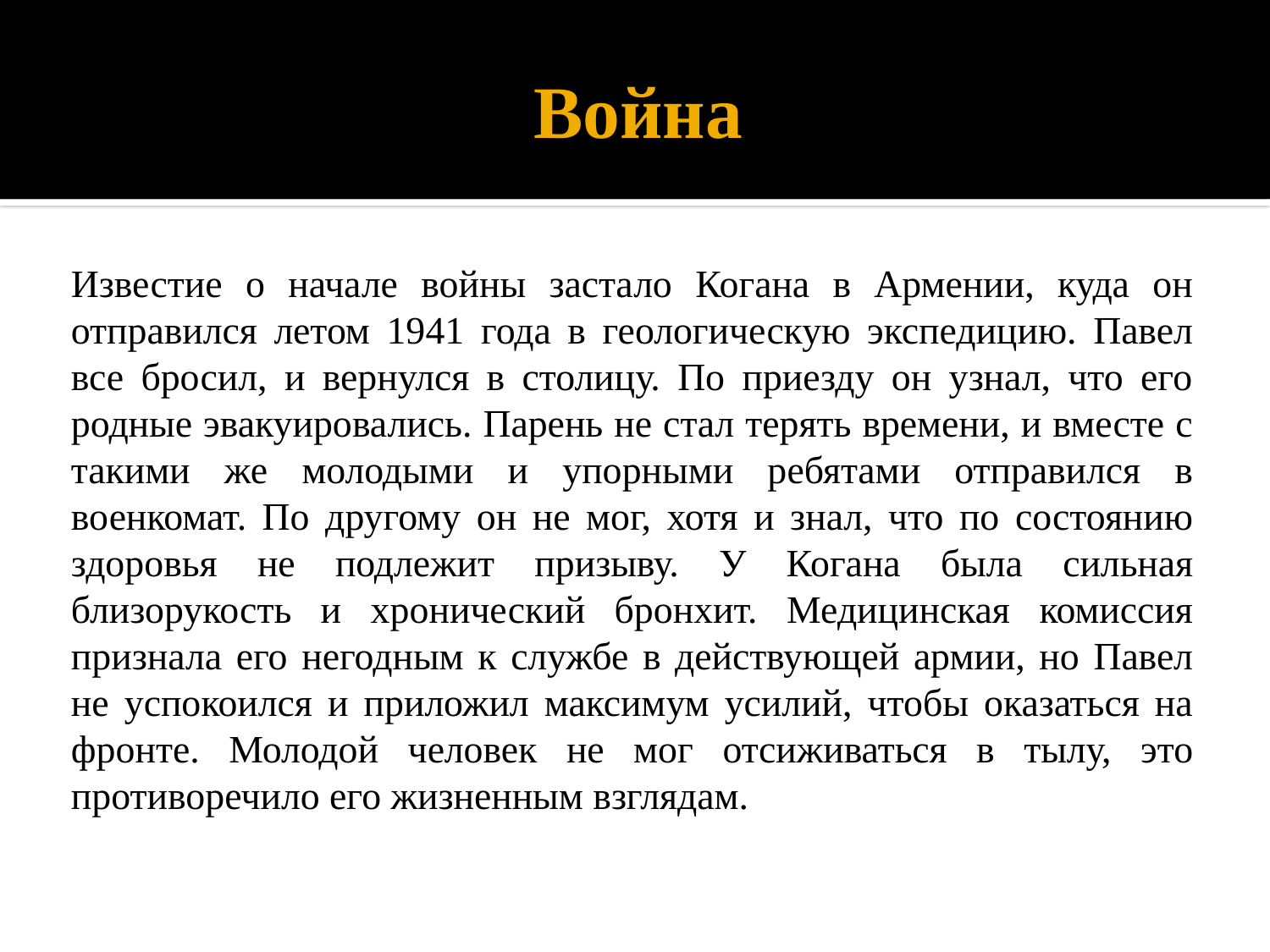

# Война
Известие о начале войны застало Когана в Армении, куда он отправился летом 1941 года в геологическую экспедицию. Павел все бросил, и вернулся в столицу. По приезду он узнал, что его родные эвакуировались. Парень не стал терять времени, и вместе с такими же молодыми и упорными ребятами отправился в военкомат. По другому он не мог, хотя и знал, что по состоянию здоровья не подлежит призыву. У Когана была сильная близорукость и хронический бронхит. Медицинская комиссия признала его негодным к службе в действующей армии, но Павел не успокоился и приложил максимум усилий, чтобы оказаться на фронте. Молодой человек не мог отсиживаться в тылу, это противоречило его жизненным взглядам.